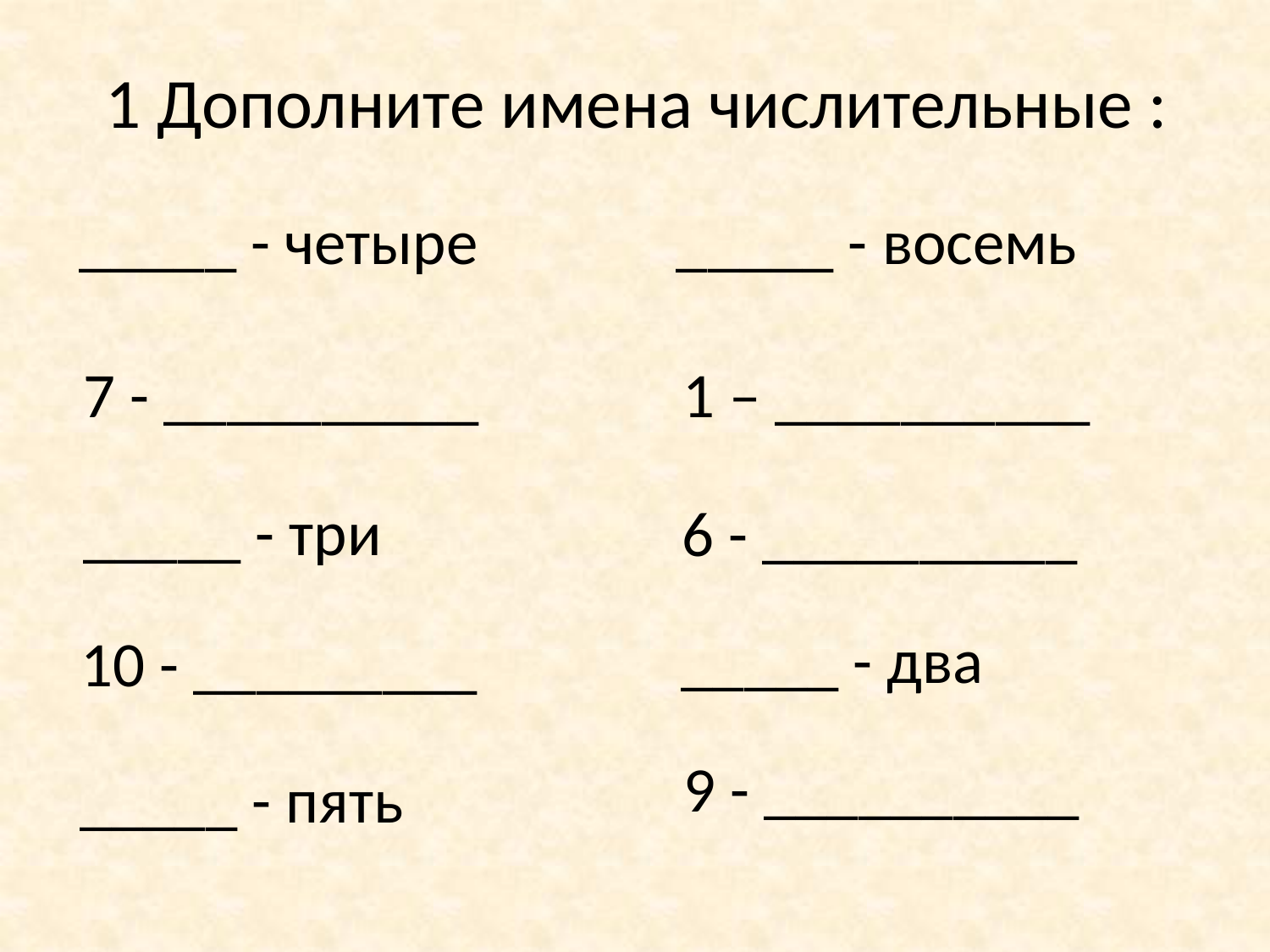

1 Дополните имена числительные :
_____ - четыре
_____ - восемь
7 - __________
1 – __________
_____ - три
6 - __________
_____ - два
10 - _________
9 - __________
_____ - пять